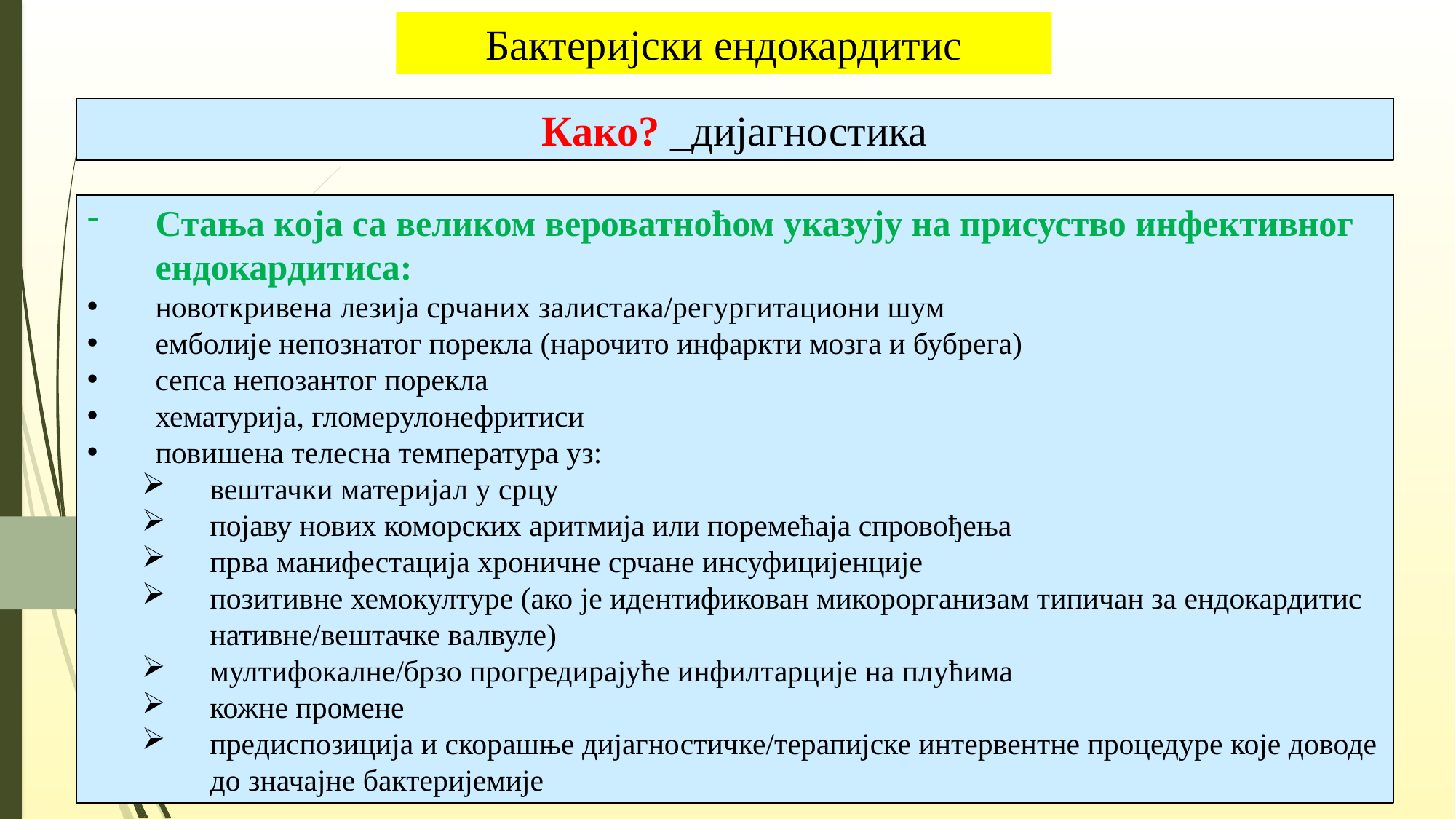

# Бактеријски ендокардитис
Како? _дијагностика
Стања која са великом вероватноћом указују на присуство инфективног ендокардитиса:
новоткривена лезија срчаних залистака/регургитациони шум
емболије непознатог порекла (нарочито инфаркти мозга и бубрега)
сепса непозантог порекла
хематурија, гломерулонефритиси
повишена телесна температура уз:
вештачки материјал у срцу
појаву нових коморских аритмија или поремећаја спровођења
прва манифестација хроничне срчане инсуфицијенције
позитивне хемокултуре (ако је идентификован микорорганизам типичан за ендокардитис нативне/вештачке валвуле)
мултифокалне/брзо прогредирајуће инфилтарције на плућима
кожне промене
предиспозиција и скорашње дијагностичке/терапијске интервентне процедуре које доводе до значајне бактеријемије